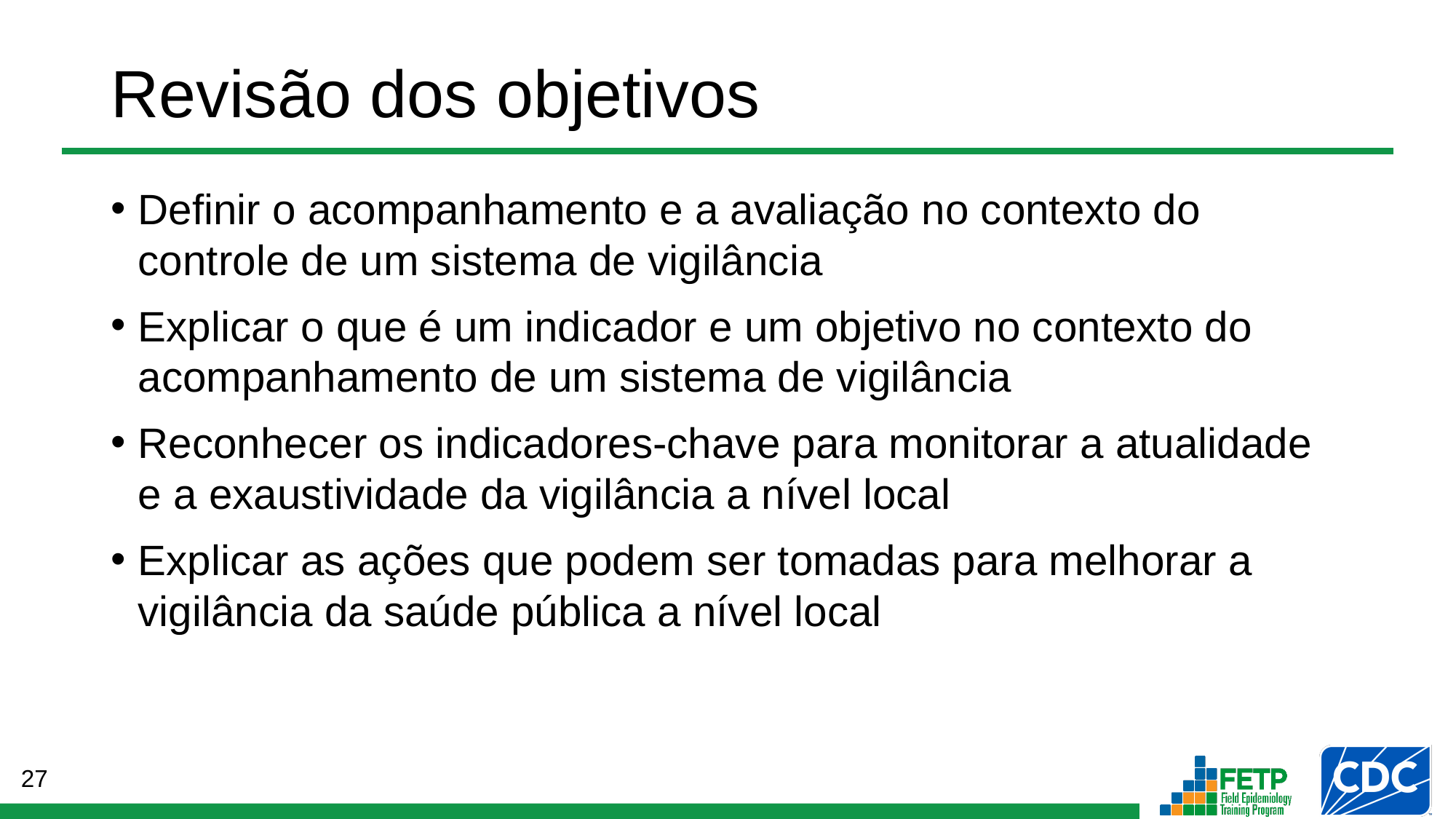

# Revisão dos objetivos
Definir o acompanhamento e a avaliação no contexto do controle de um sistema de vigilância
Explicar o que é um indicador e um objetivo no contexto do acompanhamento de um sistema de vigilância
Reconhecer os indicadores-chave para monitorar a atualidade e a exaustividade da vigilância a nível local
Explicar as ações que podem ser tomadas para melhorar a vigilância da saúde pública a nível local